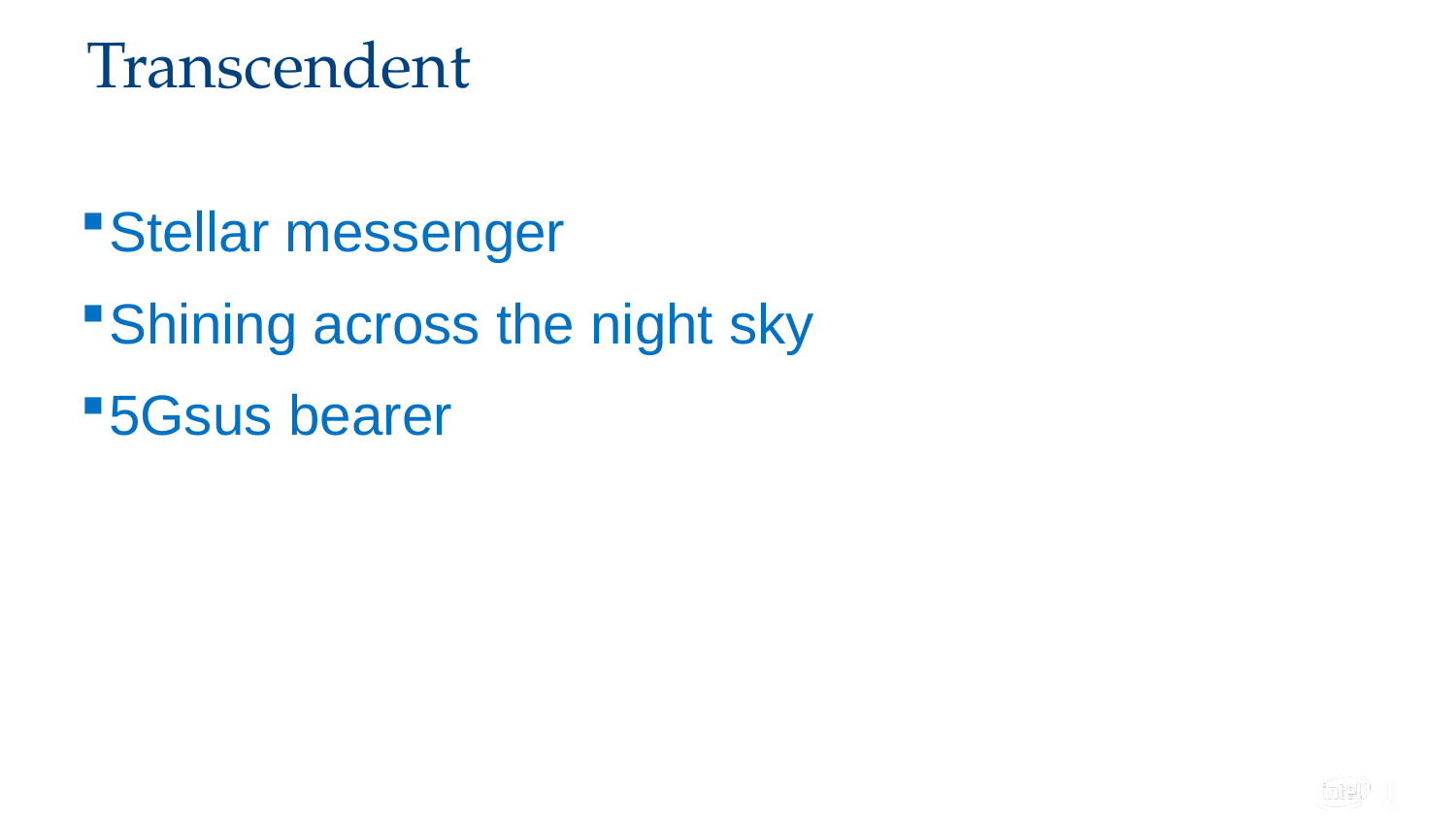

# Transcendent
Stellar messenger
Shining across the night sky
5Gsus bearer

26